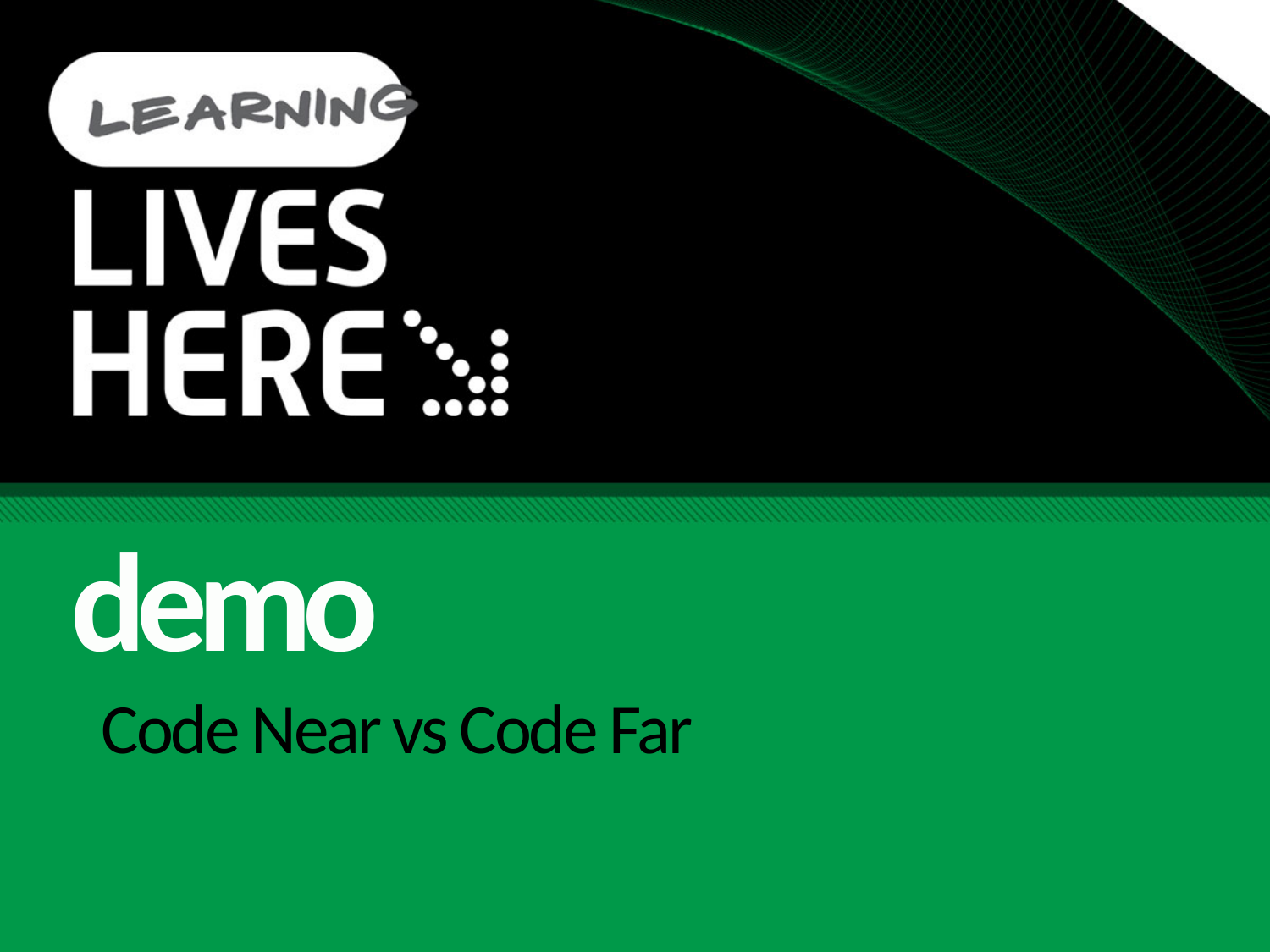

demo
# Code Near vs Code Far